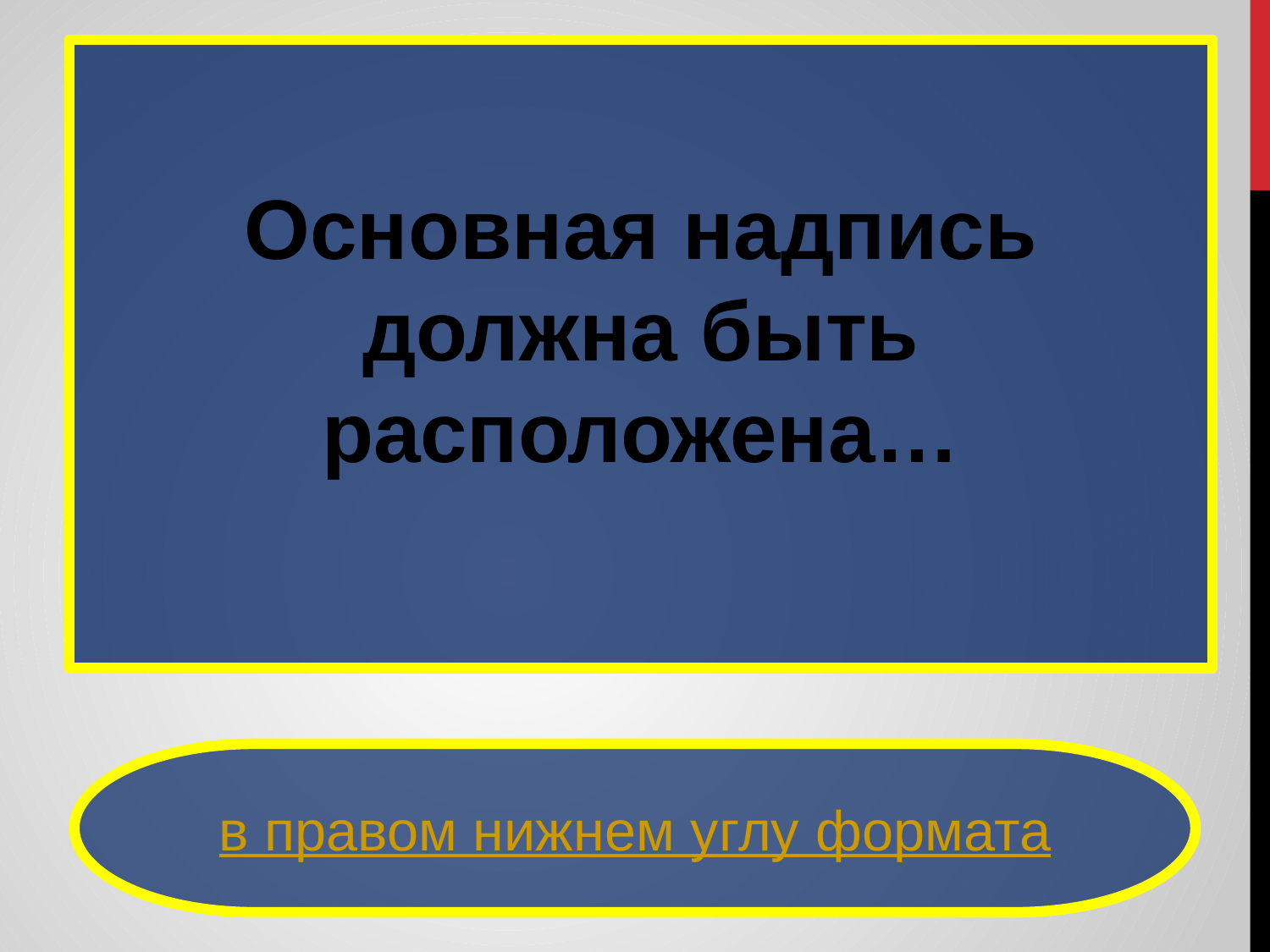

Основная надпись должна быть расположена…
в правом нижнем углу формата